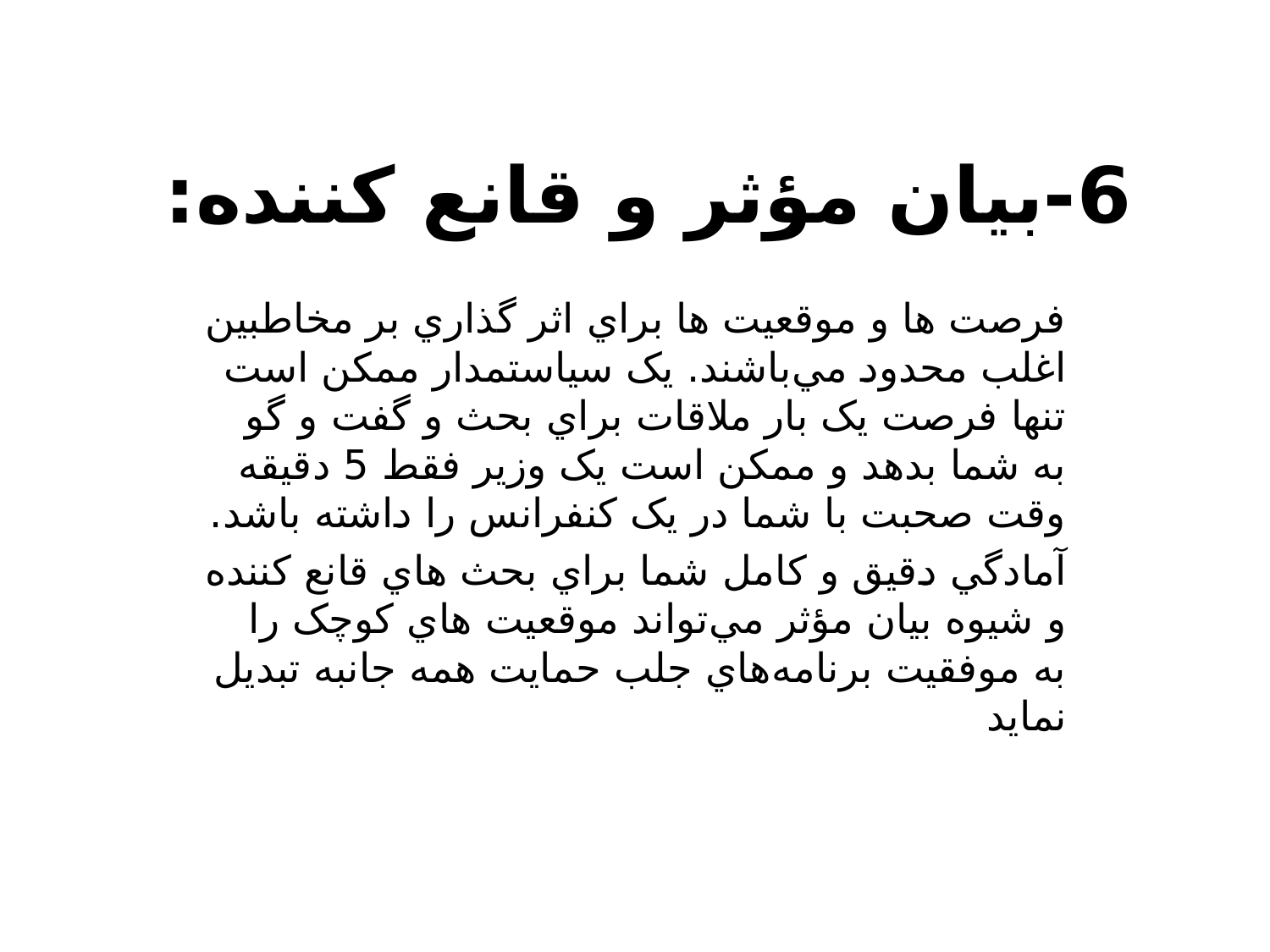

# 6-بيان مؤثر و قانع کننده:
فرصت ها و موقعيت ها براي اثر گذاري بر مخاطبين اغلب محدود مي‌باشند. يک سياستمدار ممکن است تنها فرصت يک بار ملاقات براي بحث و گفت و گو به شما بدهد و ممکن است يک وزير فقط 5 دقيقه وقت صحبت با شما در يک کنفرانس را داشته باشد.
آمادگي دقيق و کامل شما براي بحث هاي قانع کننده و شيوه بيان مؤثر مي‌تواند موقعيت هاي کوچک را به موفقيت برنامه‌هاي جلب حمايت همه جانبه تبديل نمايد